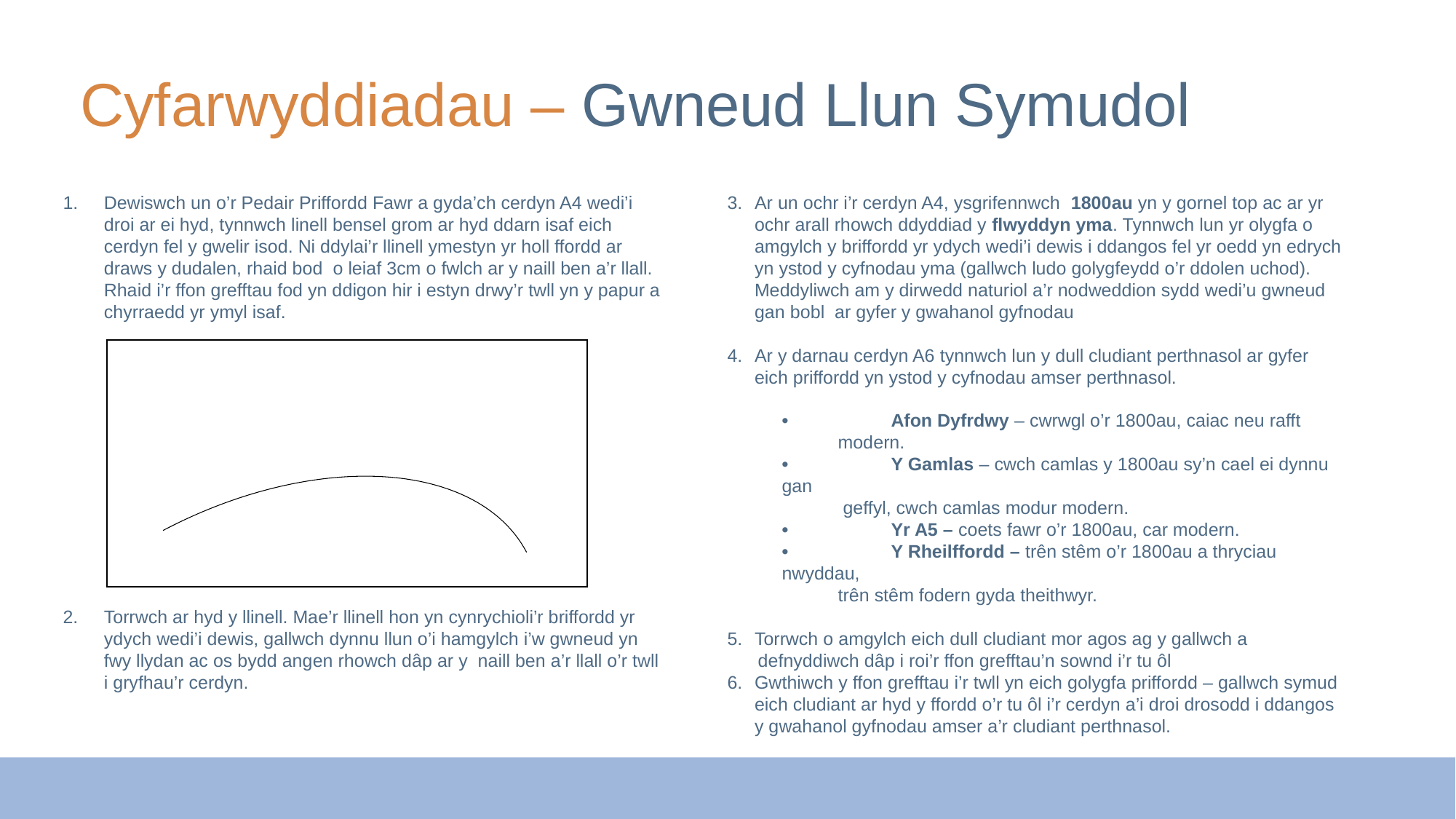

Cyfarwyddiadau – Gwneud Llun Symudol
Dewiswch un o’r Pedair Priffordd Fawr a gyda’ch cerdyn A4 wedi’i droi ar ei hyd, tynnwch linell bensel grom ar hyd ddarn isaf eich cerdyn fel y gwelir isod. Ni ddylai’r llinell ymestyn yr holl ffordd ar draws y dudalen, rhaid bod  o leiaf 3cm o fwlch ar y naill ben a’r llall. Rhaid i’r ffon grefftau fod yn ddigon hir i estyn drwy’r twll yn y papur a chyrraedd yr ymyl isaf.

Torrwch ar hyd y llinell. Mae’r llinell hon yn cynrychioli’r briffordd yr ydych wedi’i dewis, gallwch dynnu llun o’i hamgylch i’w gwneud yn fwy llydan ac os bydd angen rhowch dâp ar y  naill ben a’r llall o’r twll i gryfhau’r cerdyn.

Ar un ochr i’r cerdyn A4, ysgrifennwch  1800au yn y gornel top ac ar yr ochr arall rhowch ddyddiad y flwyddyn yma. Tynnwch lun yr olygfa o amgylch y briffordd yr ydych wedi’i dewis i ddangos fel yr oedd yn edrych yn ystod y cyfnodau yma (gallwch ludo golygfeydd o’r ddolen uchod). Meddyliwch am y dirwedd naturiol a’r nodweddion sydd wedi’u gwneud gan bobl  ar gyfer y gwahanol gyfnodau

Ar y darnau cerdyn A6 tynnwch lun y dull cludiant perthnasol ar gyfer eich priffordd yn ystod y cyfnodau amser perthnasol.

•	Afon Dyfrdwy – cwrwgl o’r 1800au, caiac neu rafft
           modern.
•	Y Gamlas – cwch camlas y 1800au sy’n cael ei dynnu gan
            geffyl, cwch camlas modur modern.
•	Yr A5 – coets fawr o’r 1800au, car modern.
•	Y Rheilffordd – trên stêm o’r 1800au a thryciau nwyddau,
           trên stêm fodern gyda theithwyr.

Torrwch o amgylch eich dull cludiant mor agos ag y gallwch a
      defnyddiwch dâp i roi’r ffon grefftau’n sownd i’r tu ôl
Gwthiwch y ffon grefftau i’r twll yn eich golygfa priffordd – gallwch symud eich cludiant ar hyd y ffordd o’r tu ôl i’r cerdyn a’i droi drosodd i ddangos y gwahanol gyfnodau amser a’r cludiant perthnasol.